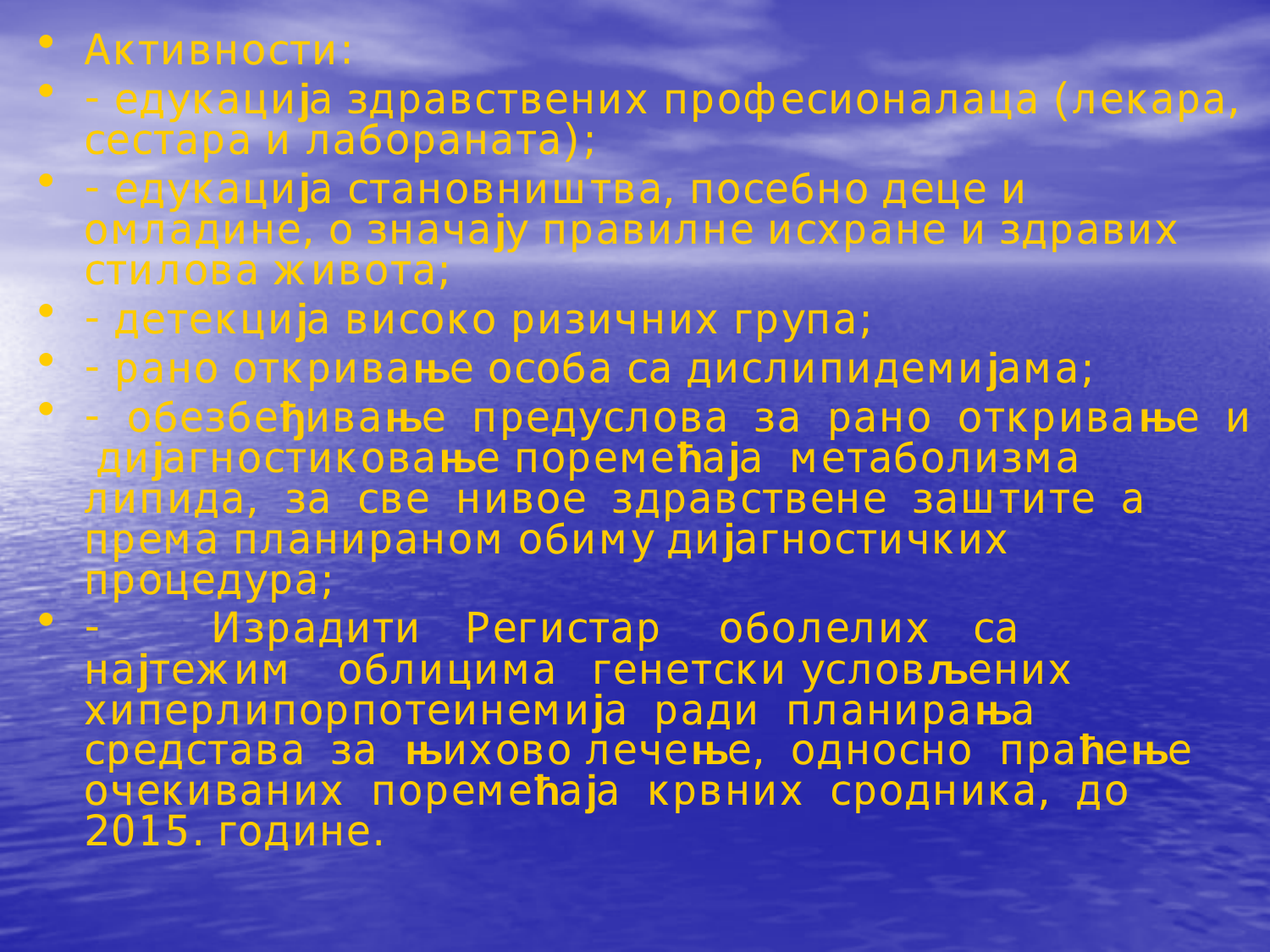

Активности:
- едукација здравствених професионалаца (лекара, сестара и лабораната);
- едукација становништва, посебно деце и омладине, о значају правилне исхране и здравих стилова живота;
- детекција високо ризичних група;
- рано откривање особа са дислипидемијама;
-  обезбеђивање  предуслова  за  рано  откривање  и  дијагностиковање поремећаја  метаболизма  липида,  за  све  нивое  здравствене  заштите  а  према планираном обиму дијагностичких процедура;
-	Израдити	Регистар	оболелих	са	најтежим	облицима	генетски условљених	хиперлипорпотеинемија  ради  планирања  средстава  за  њихово лечење,  односно  праћење  очекиваних  поремећаја  крвних  сродника,  до 2015. године.